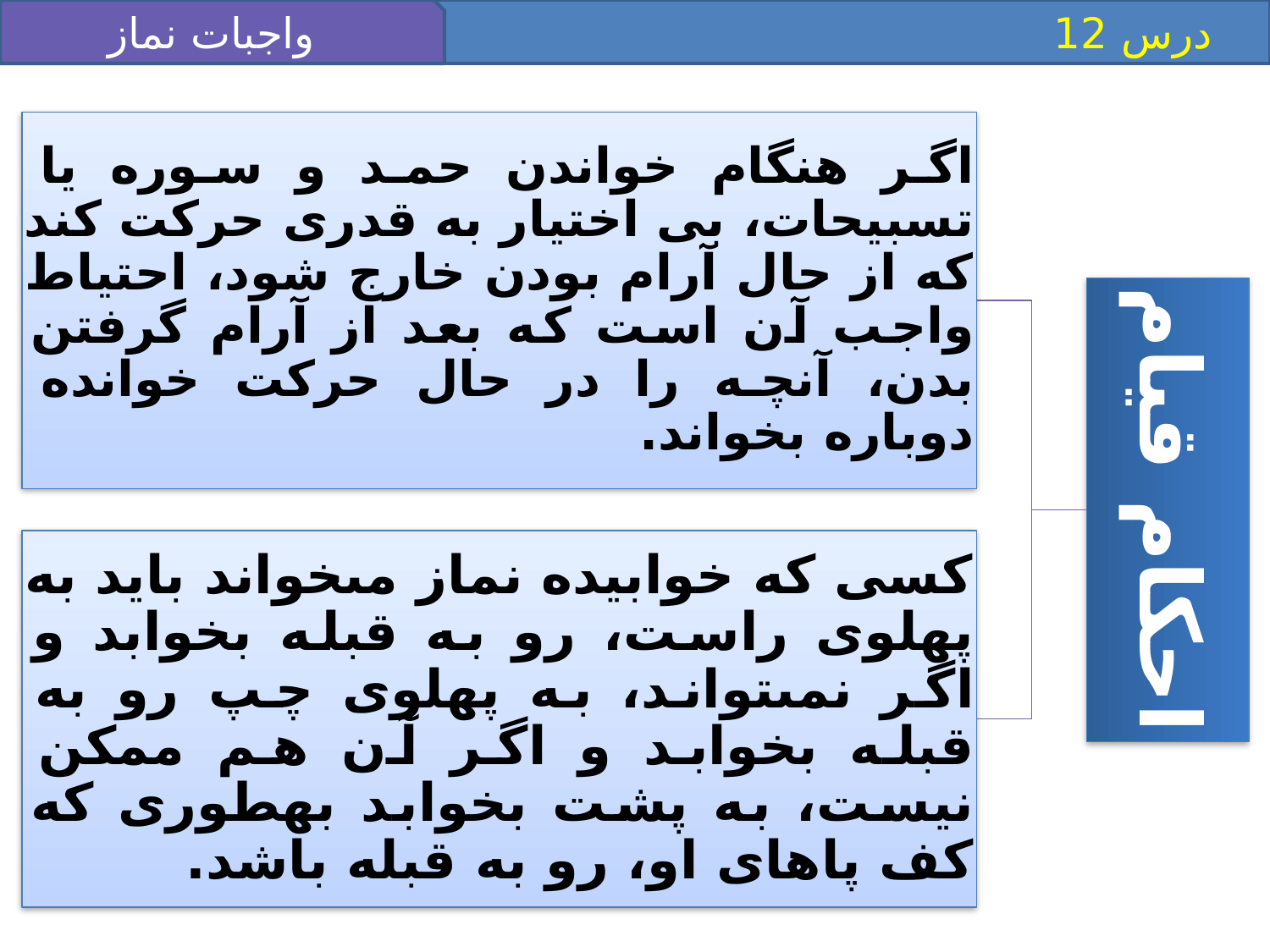

واجبات نماز 2
 درس 12
اگر هنگام خواندن حمد و سوره يا تسبيحات، بى اختيار به قدرى حركت كند كه از حال آرام بودن خارج شود، احتياط واجب آن است كه بعد از آرام گرفتن بدن، آنچه را در حال حركت خوانده دوباره بخواند.

احکام قیام

كسى كه خوابيده نماز مى‏خواند بايد به پهلوى راست، رو به قبله بخوابد و اگر نمى‏تواند، به پهلوى چپ رو به قبله بخوابد و اگر آن هم ممكن نيست، به پشت بخوابد به‏طورى كه كف پاهاى او، رو به قبله باشد.